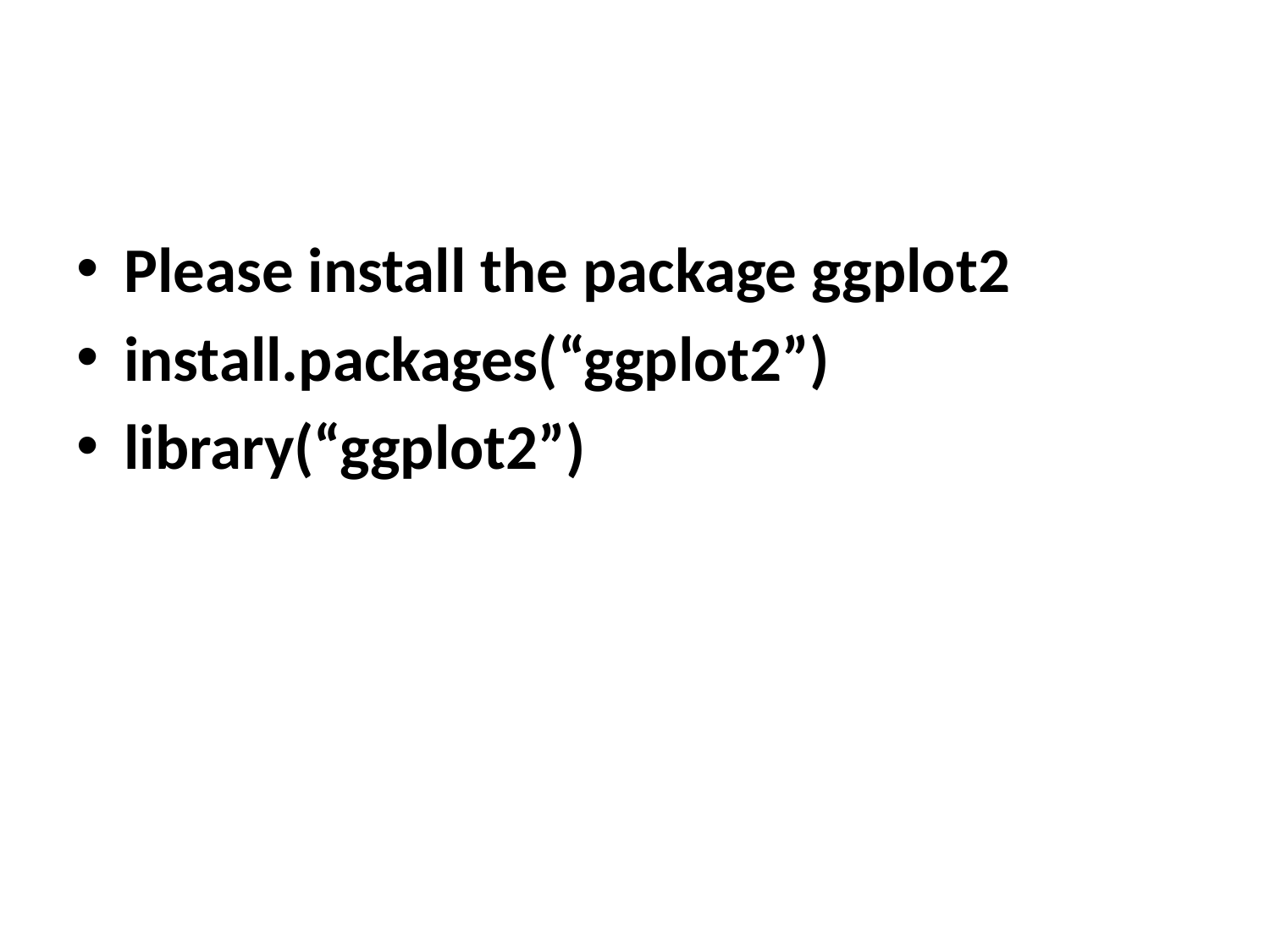

#
Please install the package ggplot2
install.packages(“ggplot2”)
library(“ggplot2”)